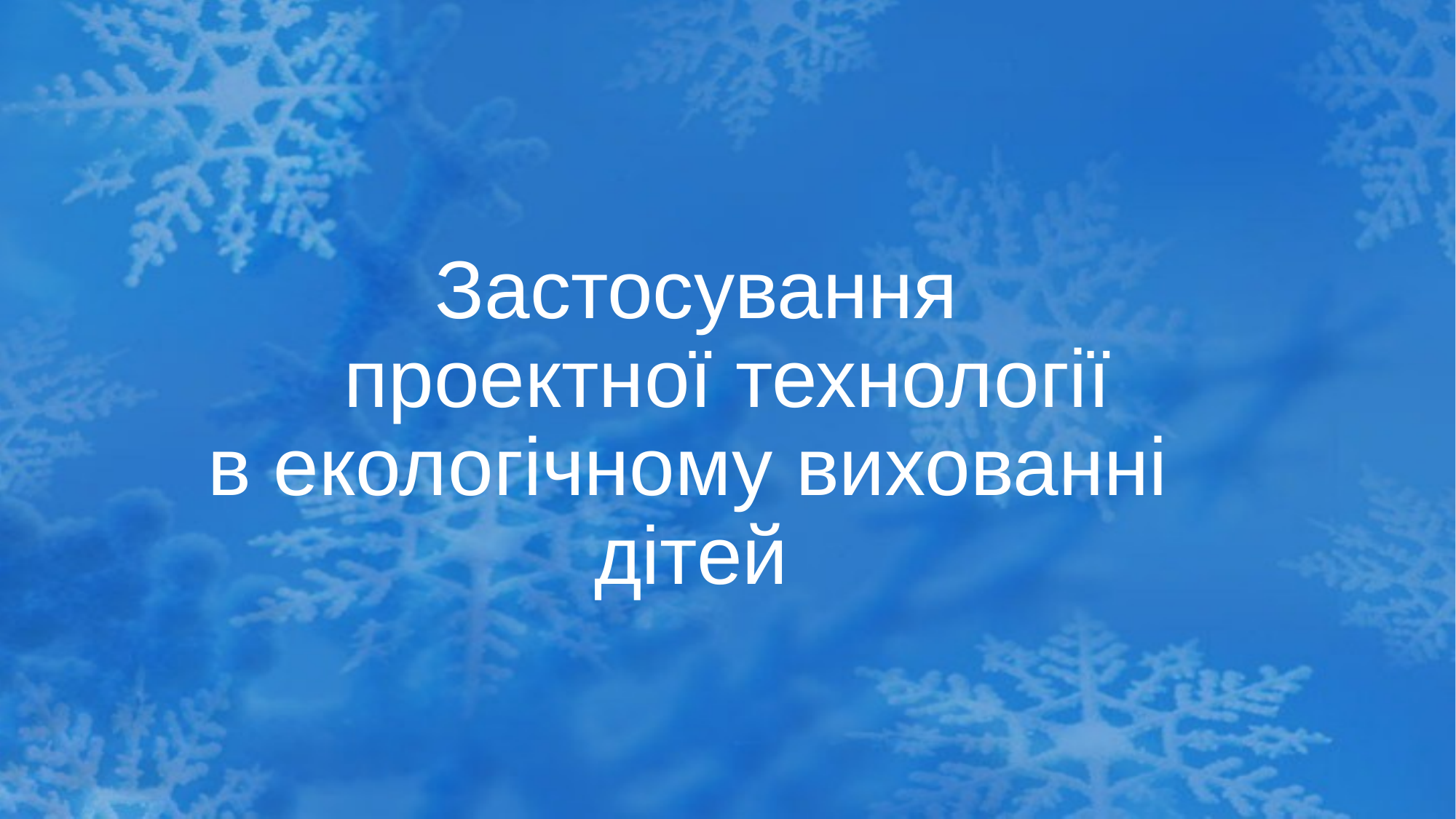

# Застосування проектної технології в екологічному вихованні дітей